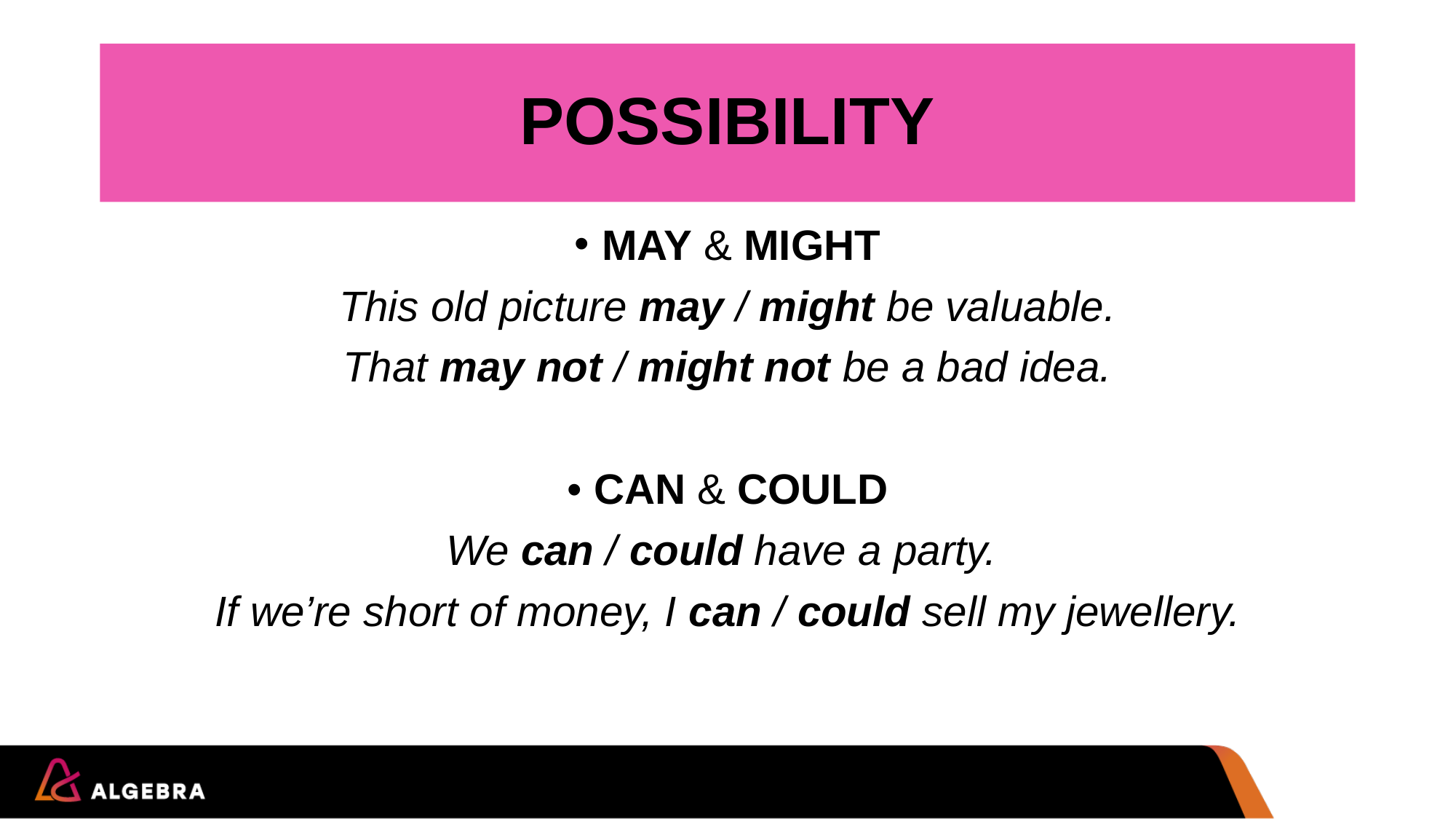

# POSSIBILITY
MAY & MIGHT
This old picture may / might be valuable.
That may not / might not be a bad idea.

• CAN & COULD
We can / could have a party.
If we’re short of money, I can / could sell my jewellery.